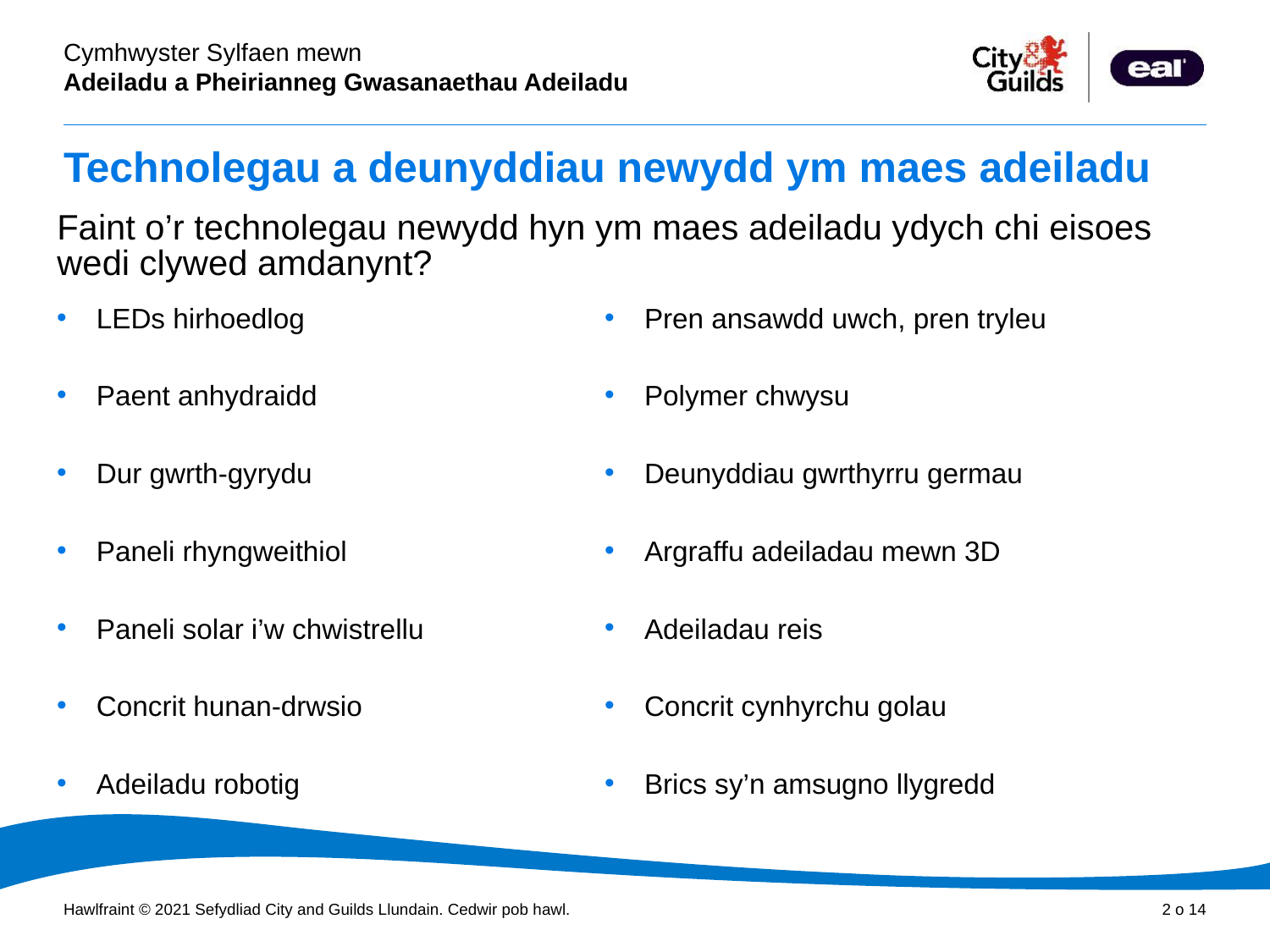

# Technolegau a deunyddiau newydd ym maes adeiladu
Faint o’r technolegau newydd hyn ym maes adeiladu ydych chi eisoes wedi clywed amdanynt?

LEDs hirhoedlog
Paent anhydraidd
Dur gwrth-gyrydu
Paneli rhyngweithiol
Paneli solar i’w chwistrellu
Concrit hunan-drwsio
Adeiladu robotig

Pren ansawdd uwch, pren tryleu
Polymer chwysu
Deunyddiau gwrthyrru germau
Argraffu adeiladau mewn 3D
Adeiladau reis
Concrit cynhyrchu golau
Brics sy’n amsugno llygredd